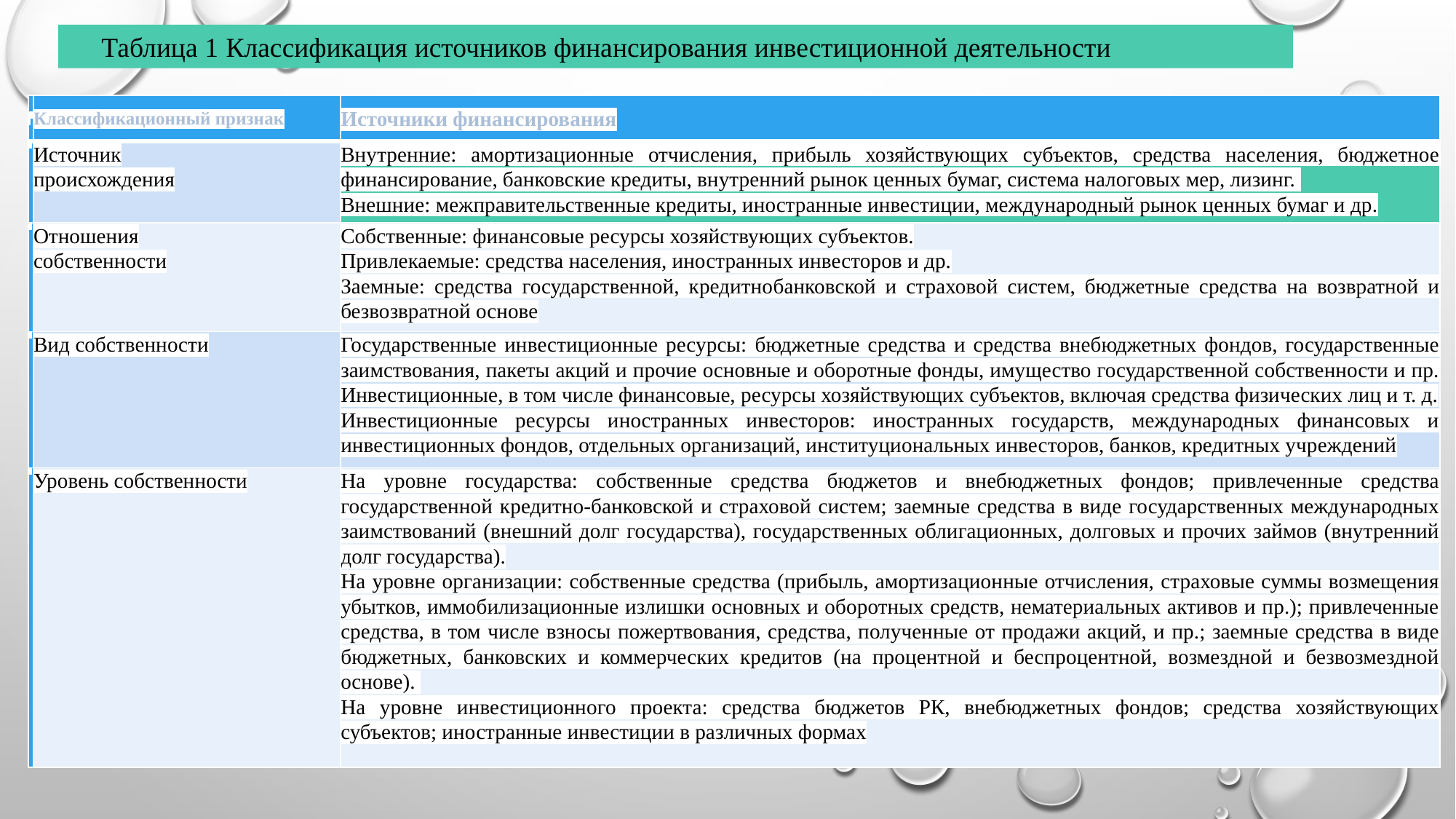

Таблица 1 Классификация источников финансирования инвестиционной деятельности
| № | Классификационный признак | Источники финансирования |
| --- | --- | --- |
| 1 | Источник происхождения | Внутренние: амортизационные отчисления, прибыль хозяйствующих субъектов, средства населения, бюджетное финансирование, банковские кредиты, внутренний рынок ценных бумаг, система налоговых мер, лизинг. Внешние: межправительственные кредиты, иностранные инвестиции, международный рынок ценных бумаг и др. |
| 2 | Отношения собственности | Собственные: финансовые ресурсы хозяйствующих субъектов. Привлекаемые: средства населения, иностранных инвесторов и др. Заемные: средства государственной, кредитно­банковской и страховой систем, бюджетные средства на возвратной и безвозвратной основе |
| 3 | Вид собственности | Государственные инвестиционные ресурсы: бюджетные средства и средства внебюджетных фондов, государственные заимствования, пакеты акций и прочие основные и оборотные фонды, имущество государственной собственности и пр. Инвестиционные, в том числе финансовые, ресурсы хозяйствующих субъектов, включая средства физических лиц и т. д. Инвестиционные ресурсы иностранных инвесторов: иностранных государств, международных финансовых и инвестиционных фондов, отдельных организаций, институциональных инвесторов, банков, кредитных учреждений |
| 4 | Уровень собственности | На уровне государства: собственные средства бюджетов и внебюджетных фондов; привлеченные средства государственной кредитно-банковской и страховой систем; заемные средства в виде государственных международных заимствований (внешний долг государства), государственных облигационных, долговых и прочих займов (внутренний долг государства). На уровне организации: собственные средства (прибыль, амортизационные отчисления, страховые суммы возмещения убытков, иммобилизационные излишки основных и оборотных средств, нематериальных активов и пр.); привлеченные средства, в том числе взносы пожертвования, средства, полученные от продажи акций, и пр.; заемные средства в виде бюджетных, банковских и коммерческих кредитов (на процентной и беспроцентной, возмездной и безвозмездной основе). На уровне инвестиционного проекта: средства бюджетов РК, внебюджетных фондов; средства хозяйствующих субъектов; иностранные инвестиции в различных формах |